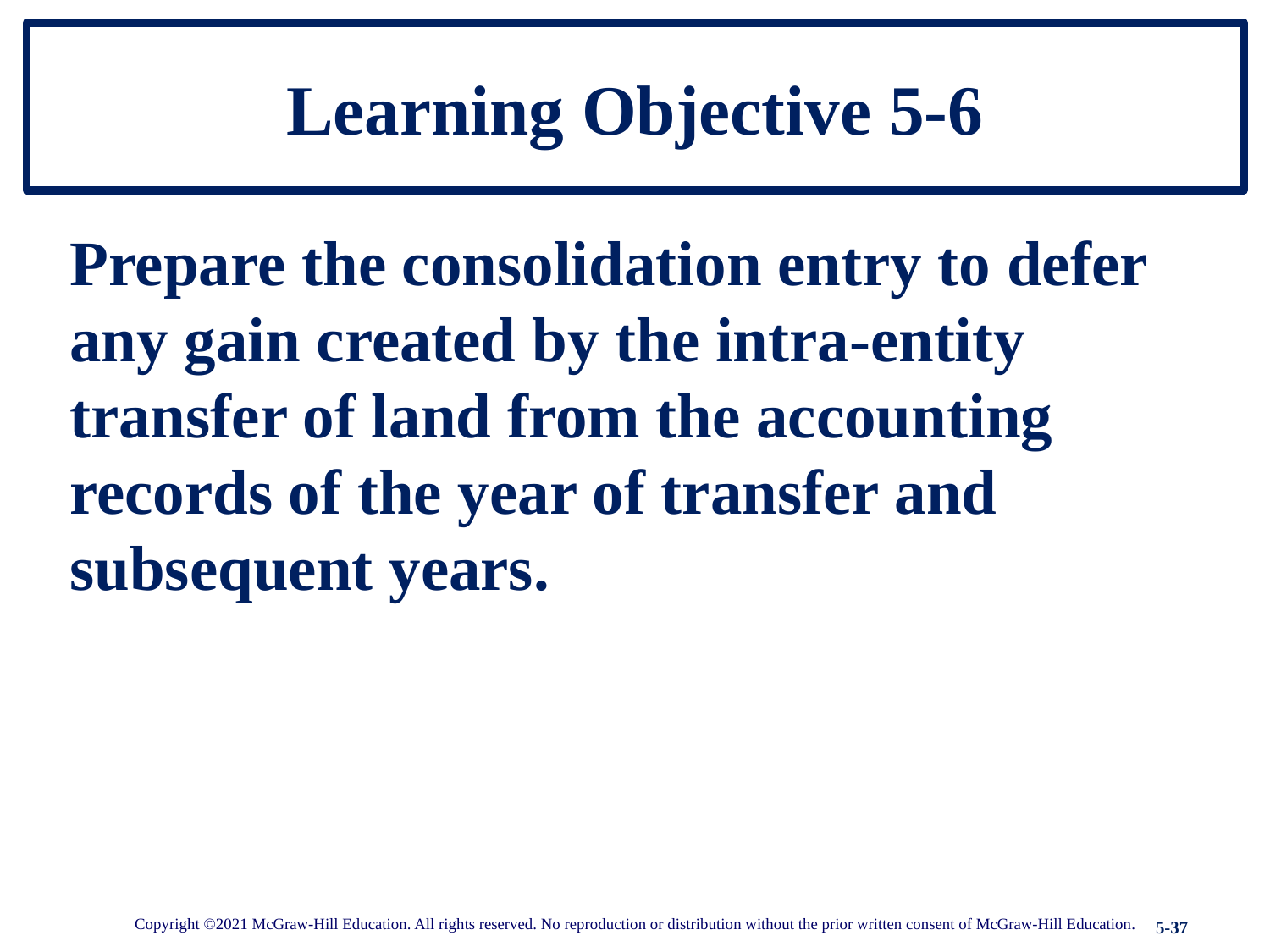

# Learning Objective 5-6
Prepare the consolidation entry to defer any gain created by the intra-entity transfer of land from the accounting records of the year of transfer and subsequent years.
Copyright ©2021 McGraw-Hill Education. All rights reserved. No reproduction or distribution without the prior written consent of McGraw-Hill Education.
5-37